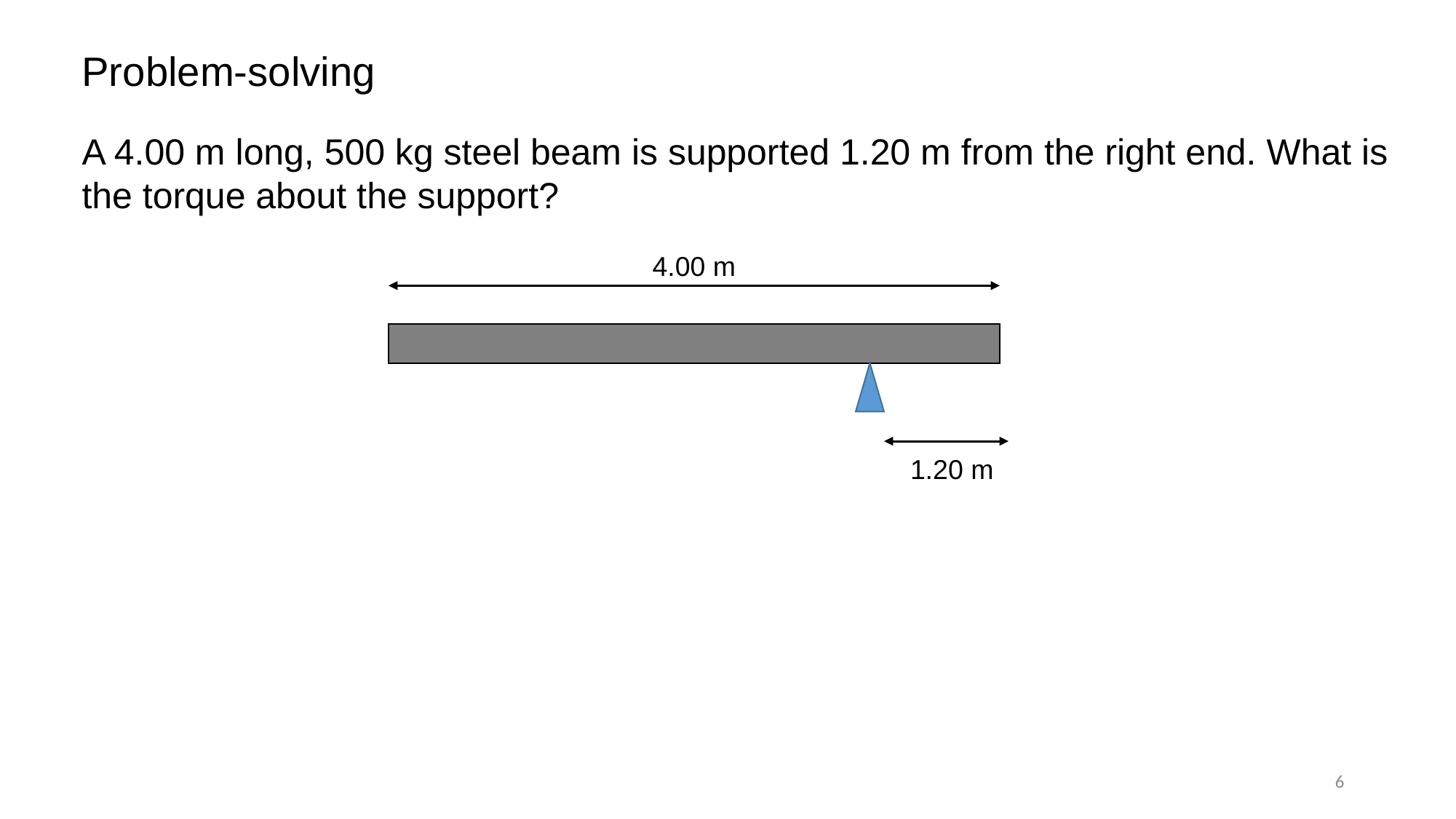

Problem-solving
A 4.00 m long, 500 kg steel beam is supported 1.20 m from the right end. What is the torque about the support?
4.00 m

1.20 m
6